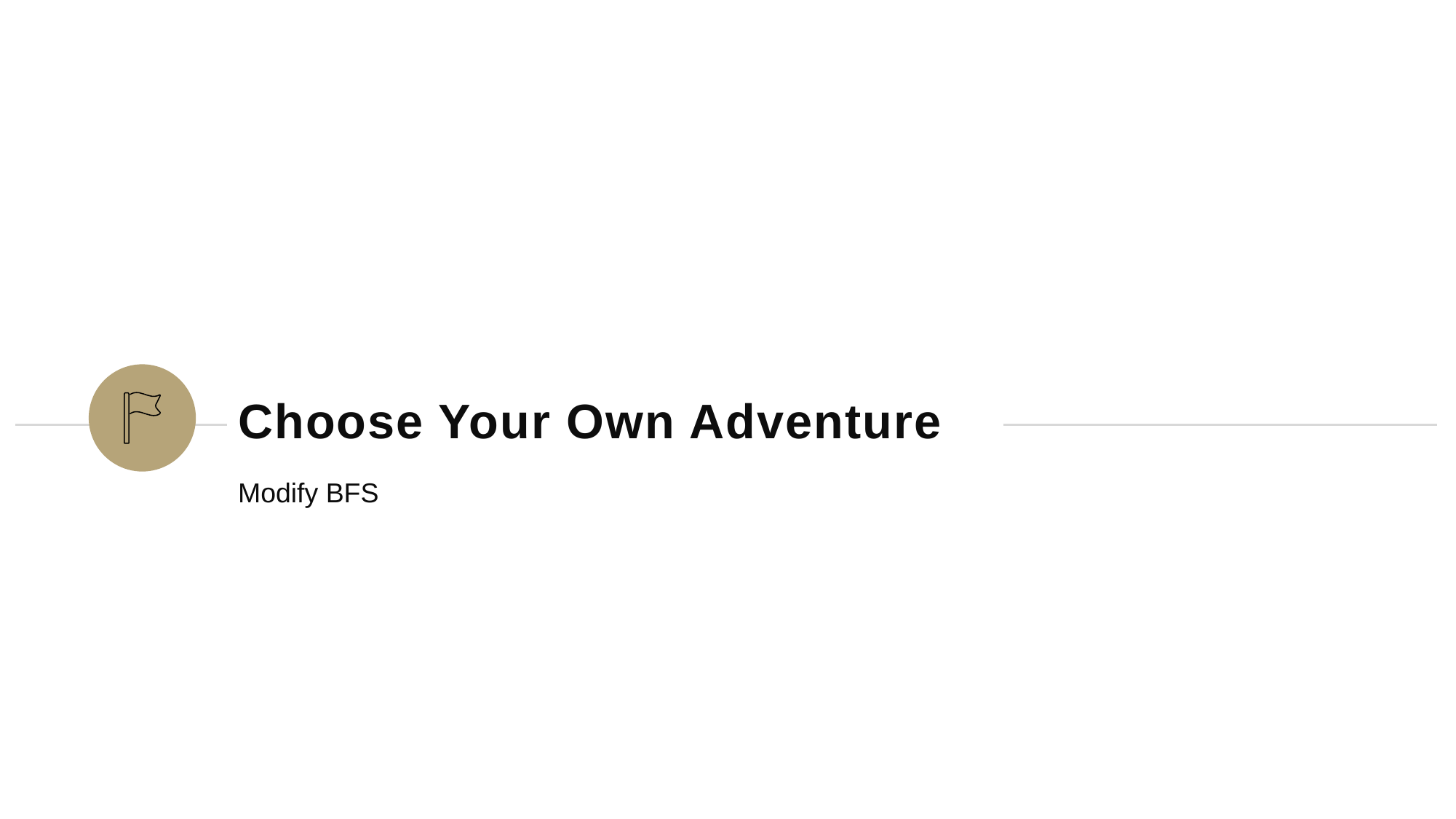

# Choose Your Own Adventure
Modify BFS